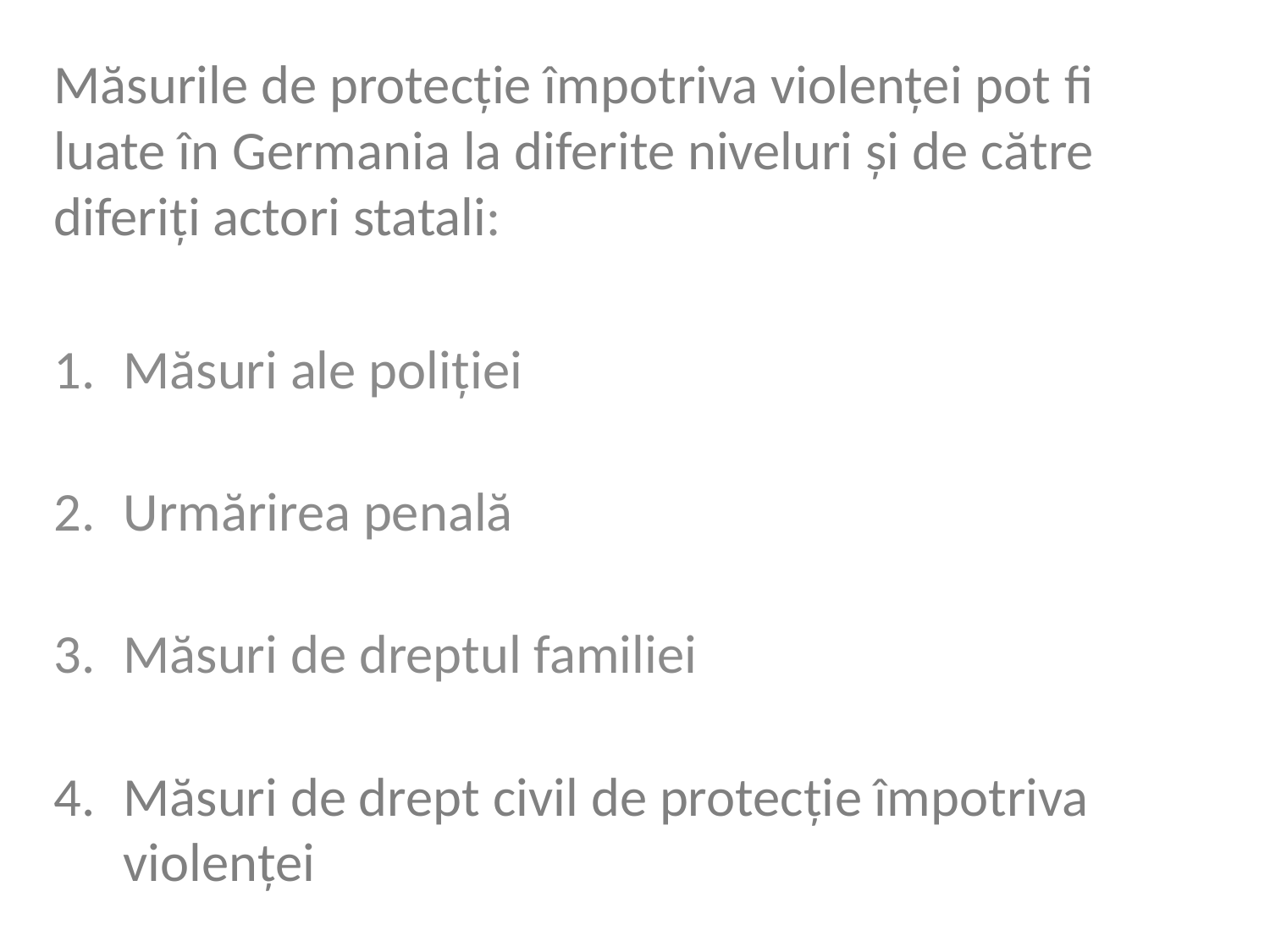

Măsurile de protecție împotriva violenței pot fi luate în Germania la diferite niveluri și de către diferiți actori statali:

Măsuri ale poliției
Urmărirea penală
Măsuri de dreptul familiei
Măsuri de drept civil de protecție împotriva violenței